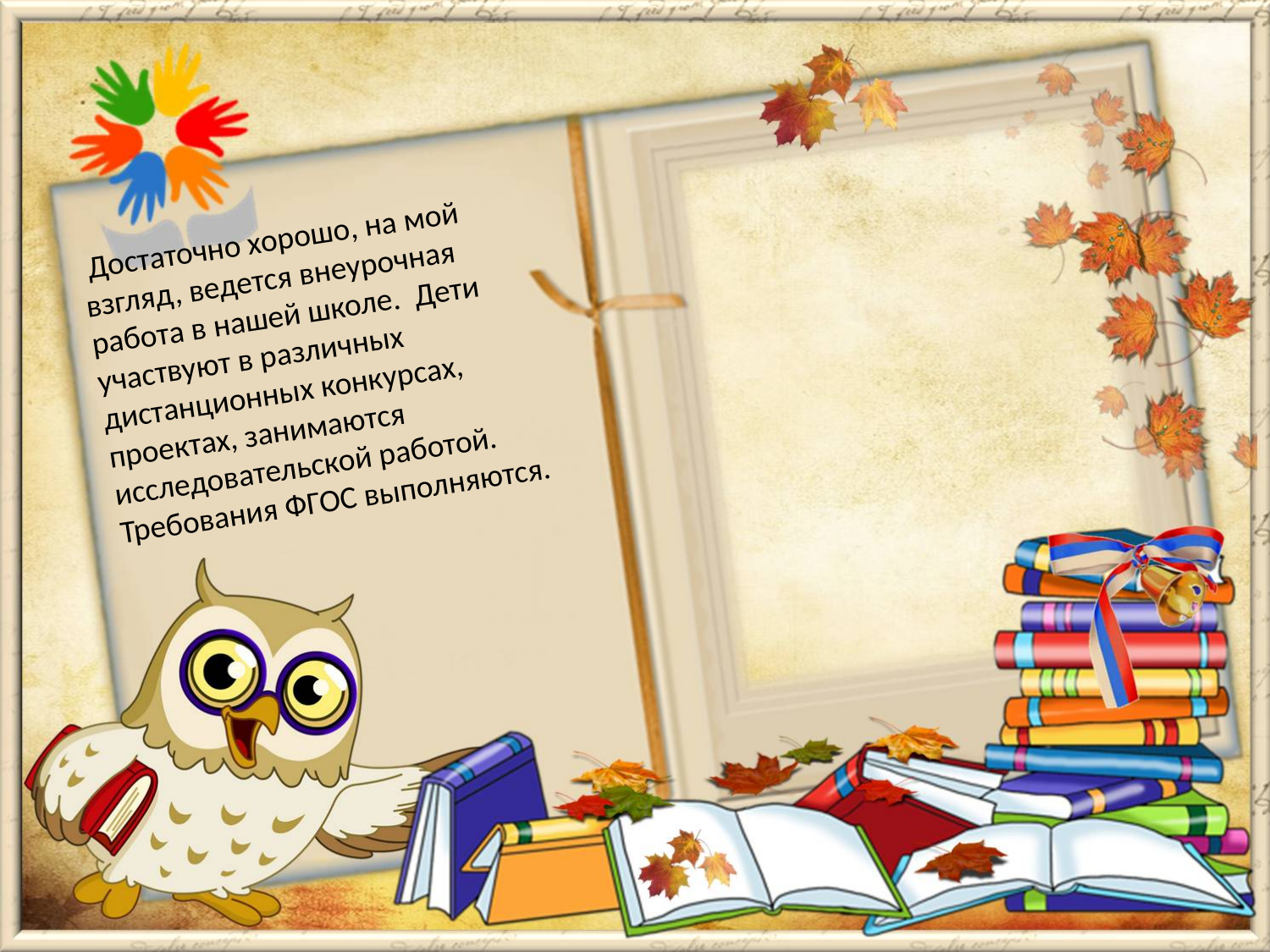

Достаточно хорошо, на мой взгляд, ведется внеурочная работа в нашей школе.  Дети участвуют в различных дистанционных конкурсах, проектах, занимаются исследовательской работой. Требования ФГОС выполняются.